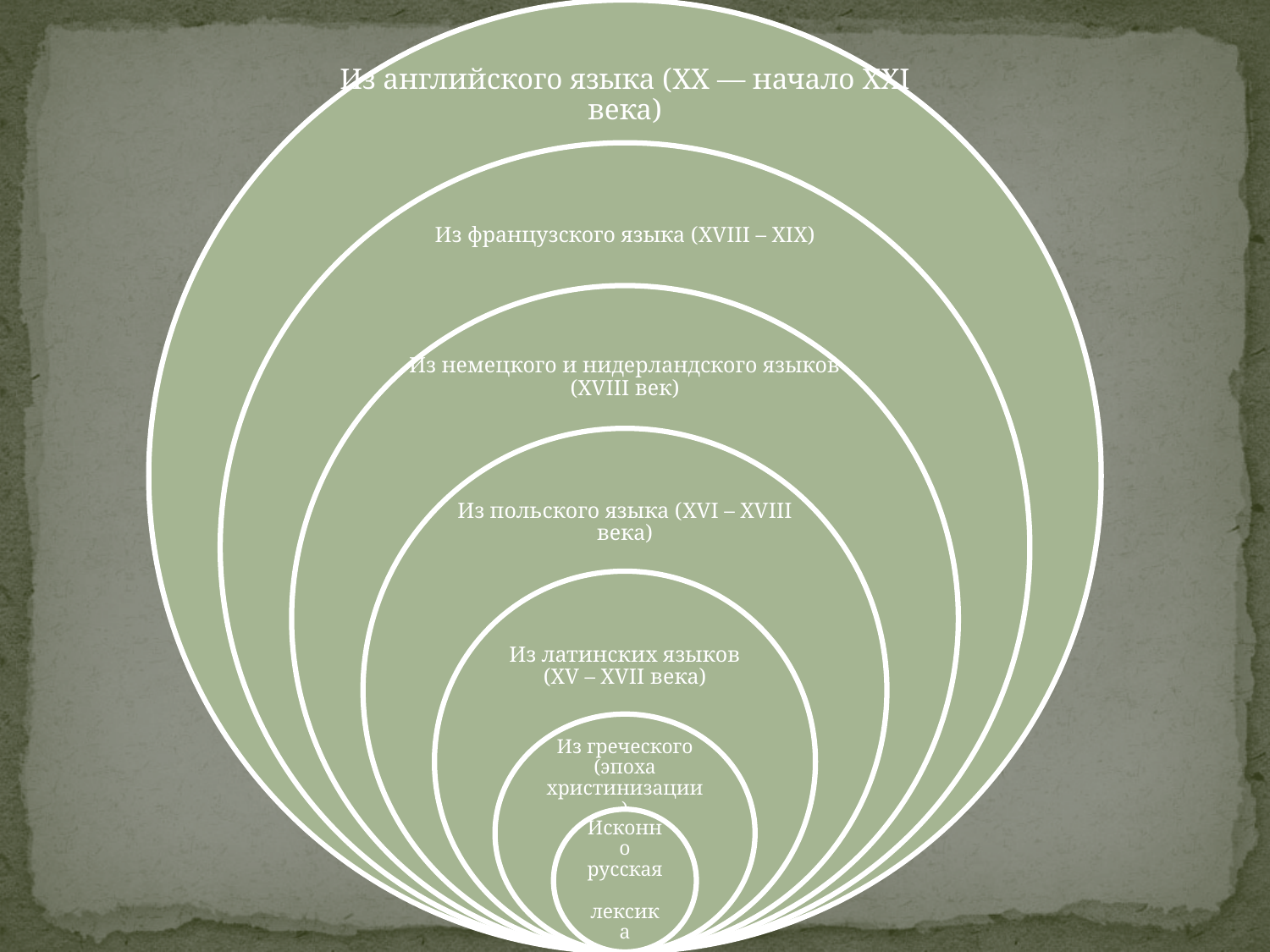

Из английского языка (XX — начало XXI века)
Из французского языка (XVIII – XIX)
Из немецкого и нидерландского языков (XVIII век)
Из польского языка (XVI – XVIII века)
Из латинских языков (XV – XVII века)
Из греческого (эпоха христинизации)
Исконно русская  лексика